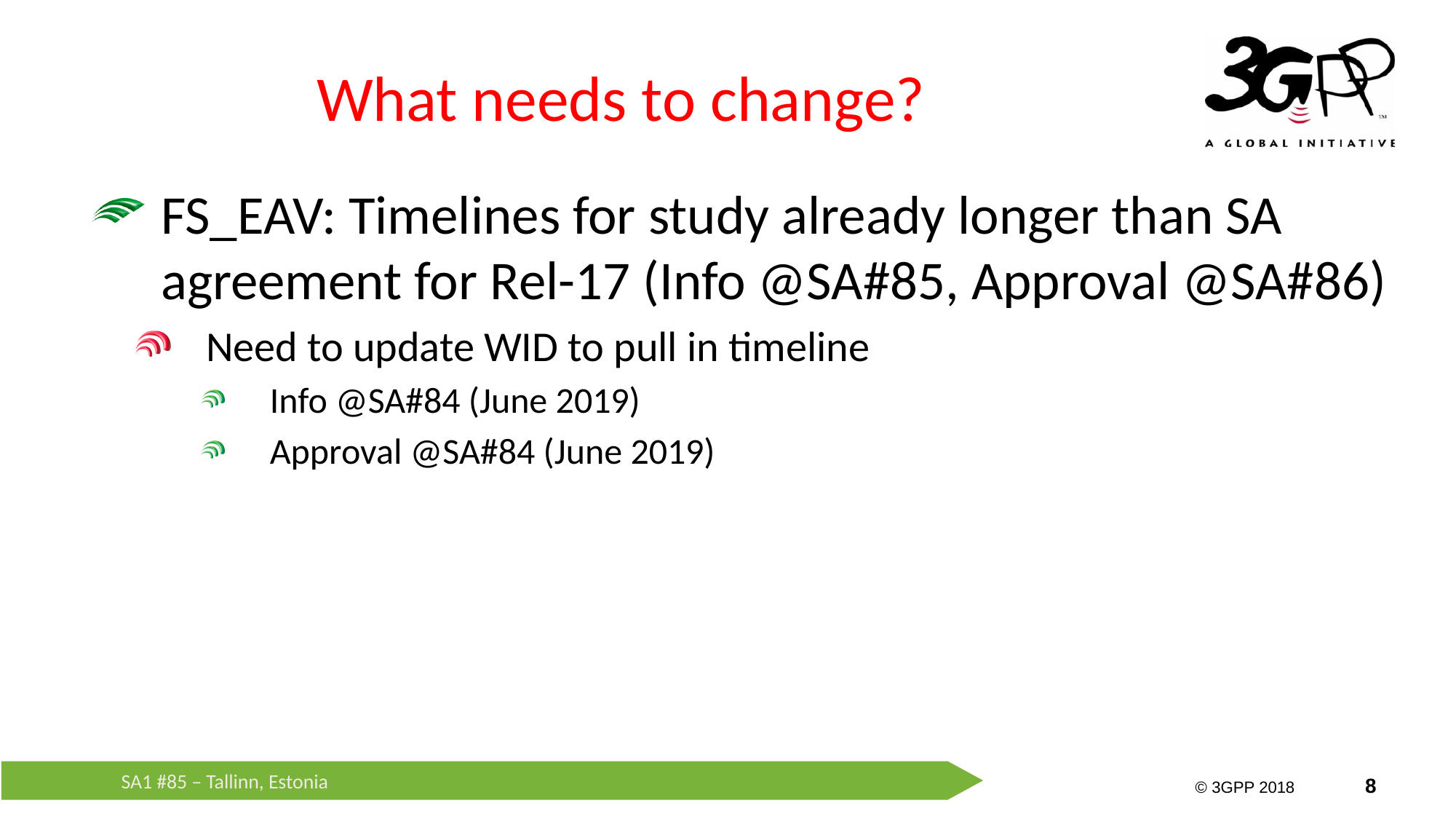

# What needs to change?
FS_EAV: Timelines for study already longer than SA agreement for Rel-17 (Info @SA#85, Approval @SA#86)
Need to update WID to pull in timeline
Info @SA#84 (June 2019)
Approval @SA#84 (June 2019)